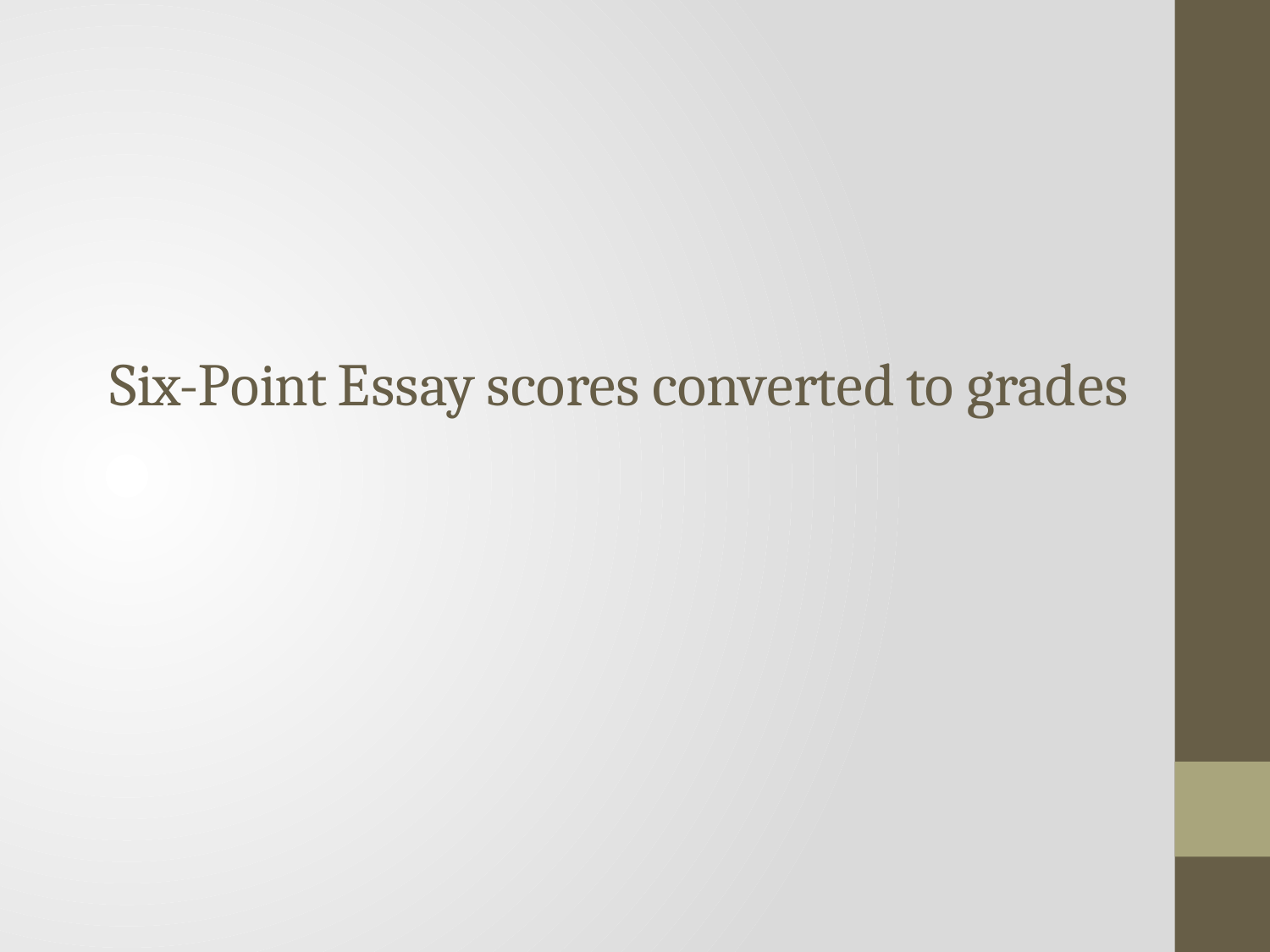

# Six-Point Essay scores converted to grades